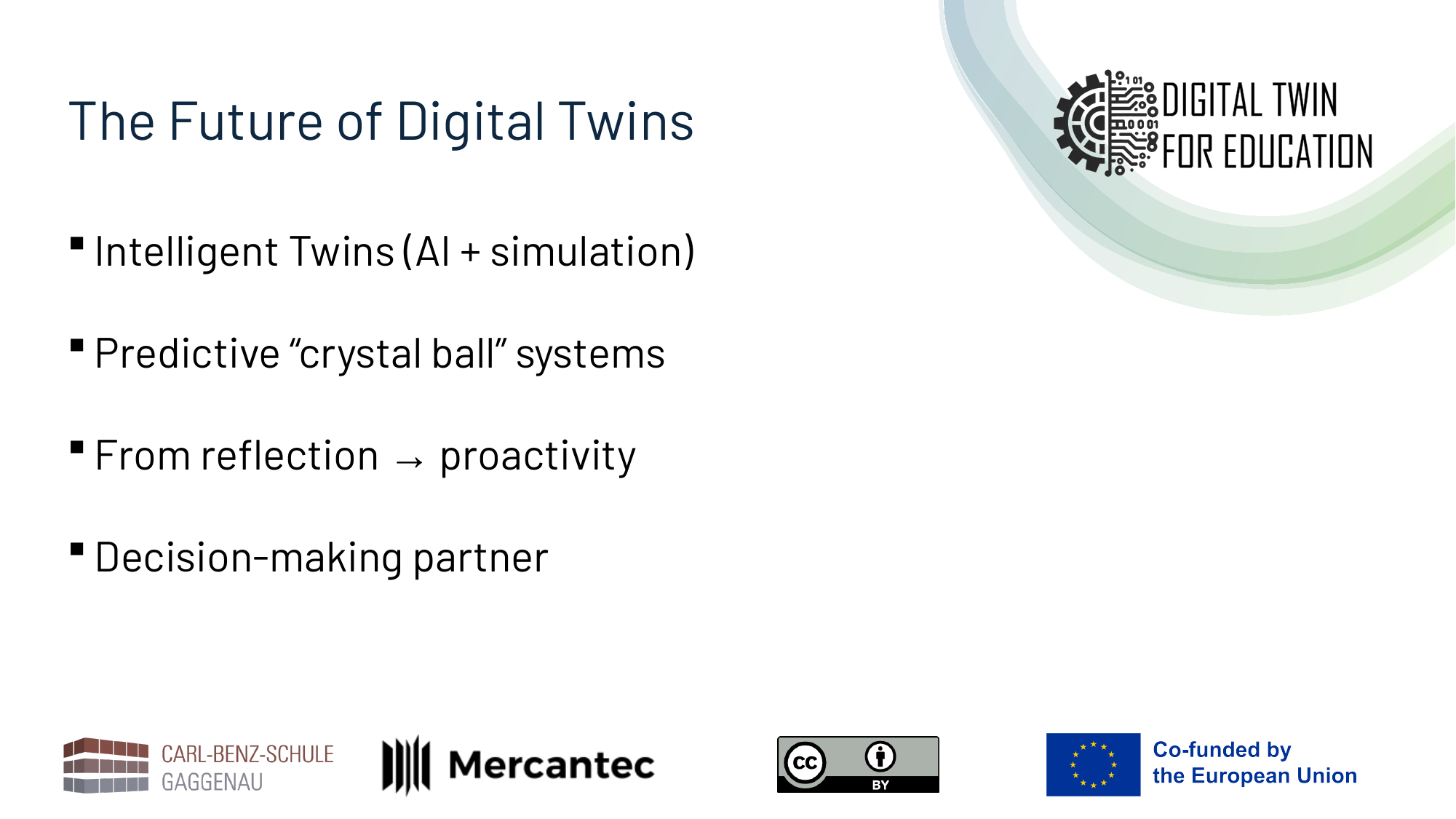

# The Future of Digital Twins
Intelligent Twins (AI + simulation)

Predictive “crystal ball” systems

From reflection → proactivity

Decision-making partner